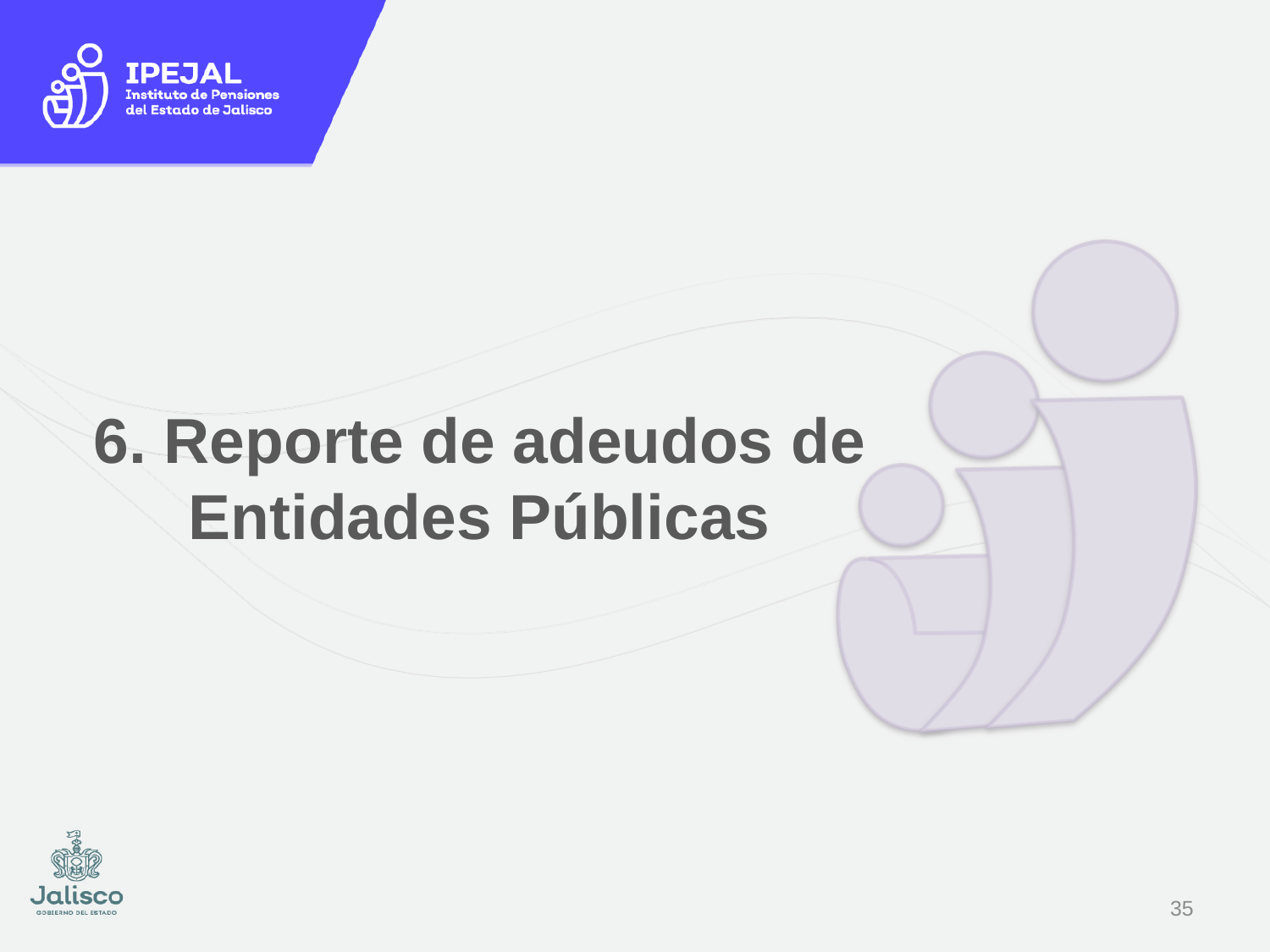

# 6. Reporte de adeudos de Entidades Públicas
35